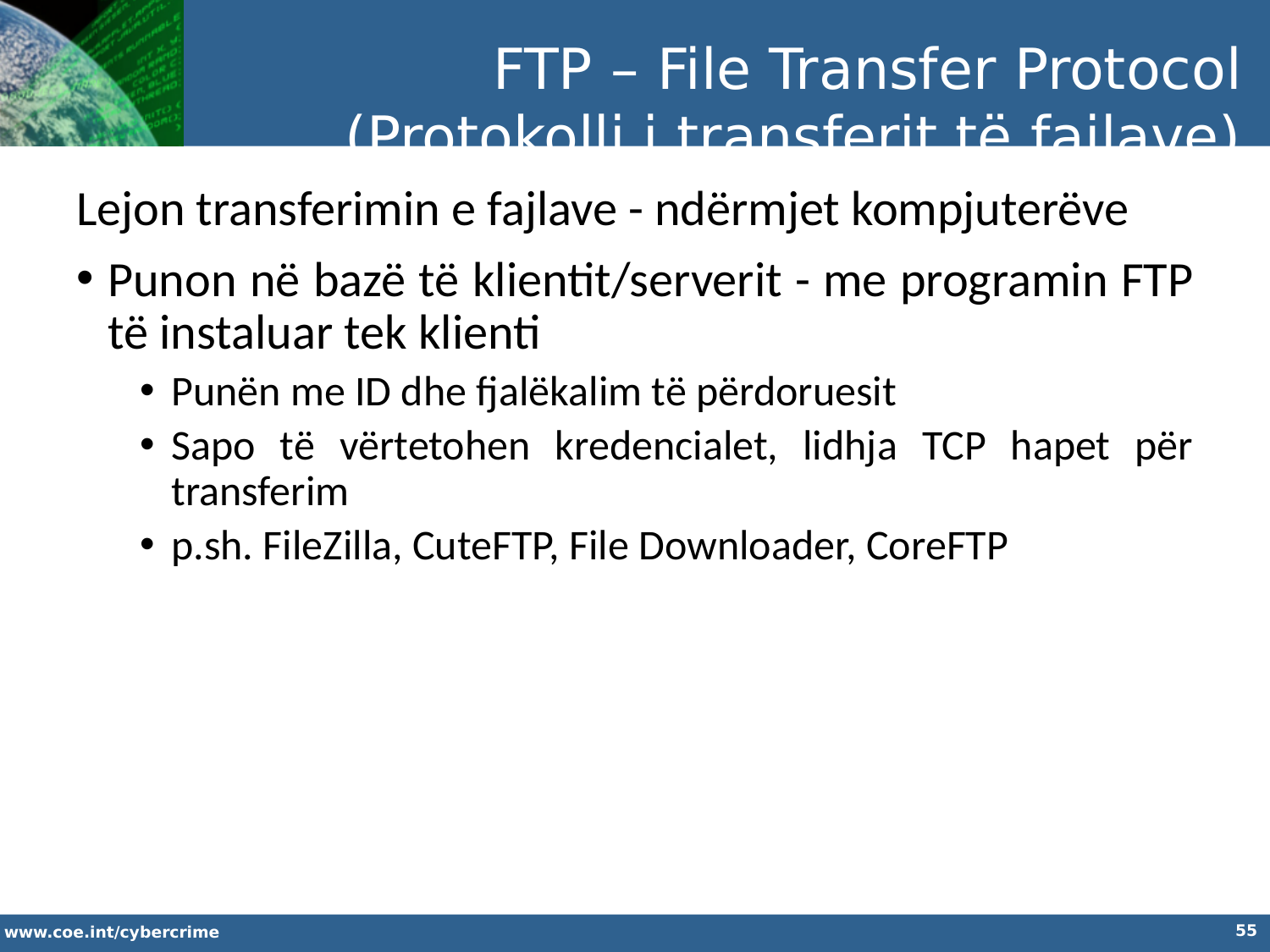

FTP – File Transfer Protocol (Protokolli i transferit të fajlave)
Lejon transferimin e fajlave - ndërmjet kompjuterëve
Punon në bazë të klientit/serverit - me programin FTP të instaluar tek klienti
Punën me ID dhe fjalëkalim të përdoruesit
Sapo të vërtetohen kredencialet, lidhja TCP hapet për transferim
p.sh. FileZilla, CuteFTP, File Downloader, CoreFTP